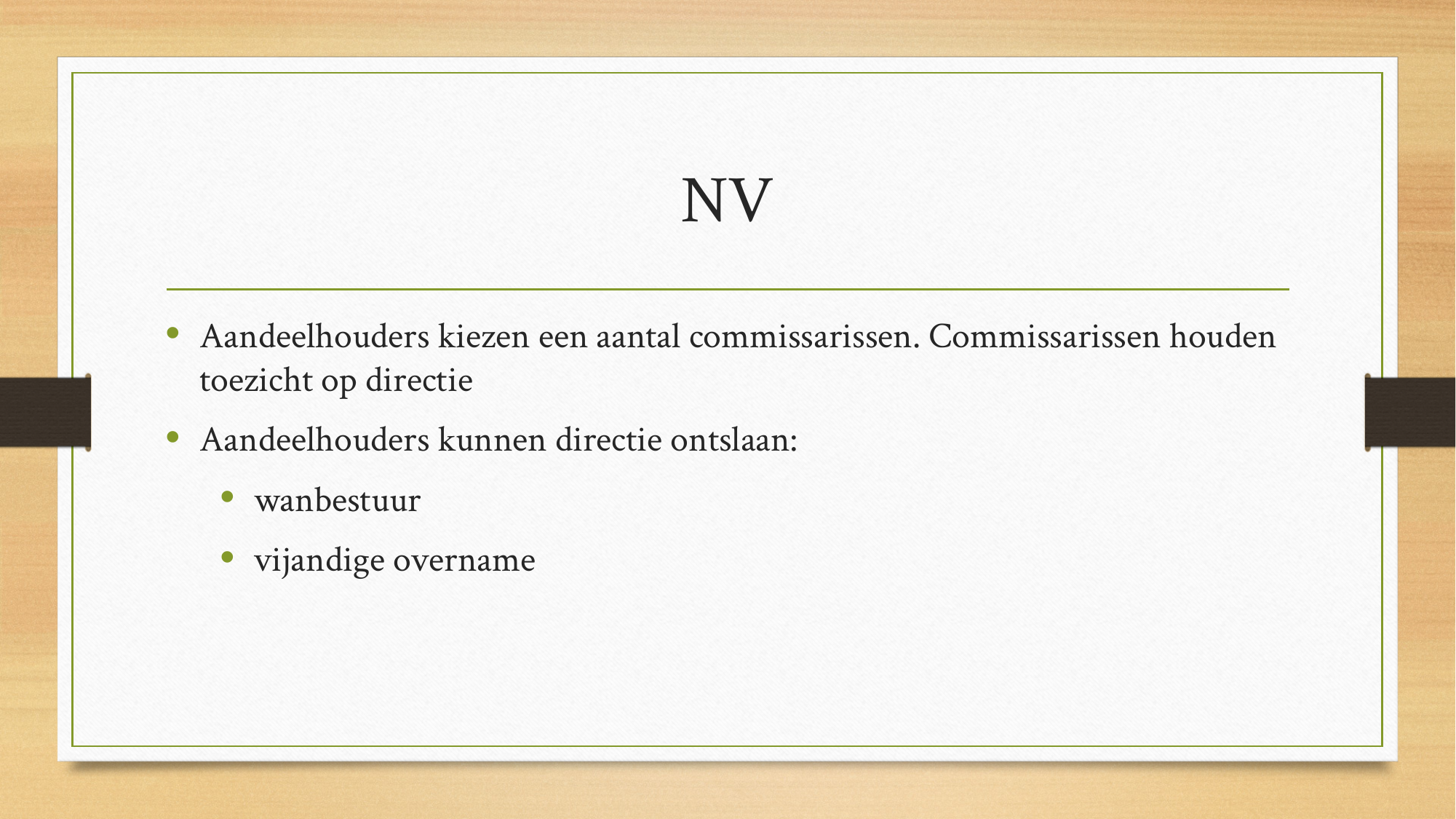

# NV
Aandeelhouders kiezen een aantal commissarissen. Commissarissen houden toezicht op directie
Aandeelhouders kunnen directie ontslaan:
wanbestuur
vijandige overname